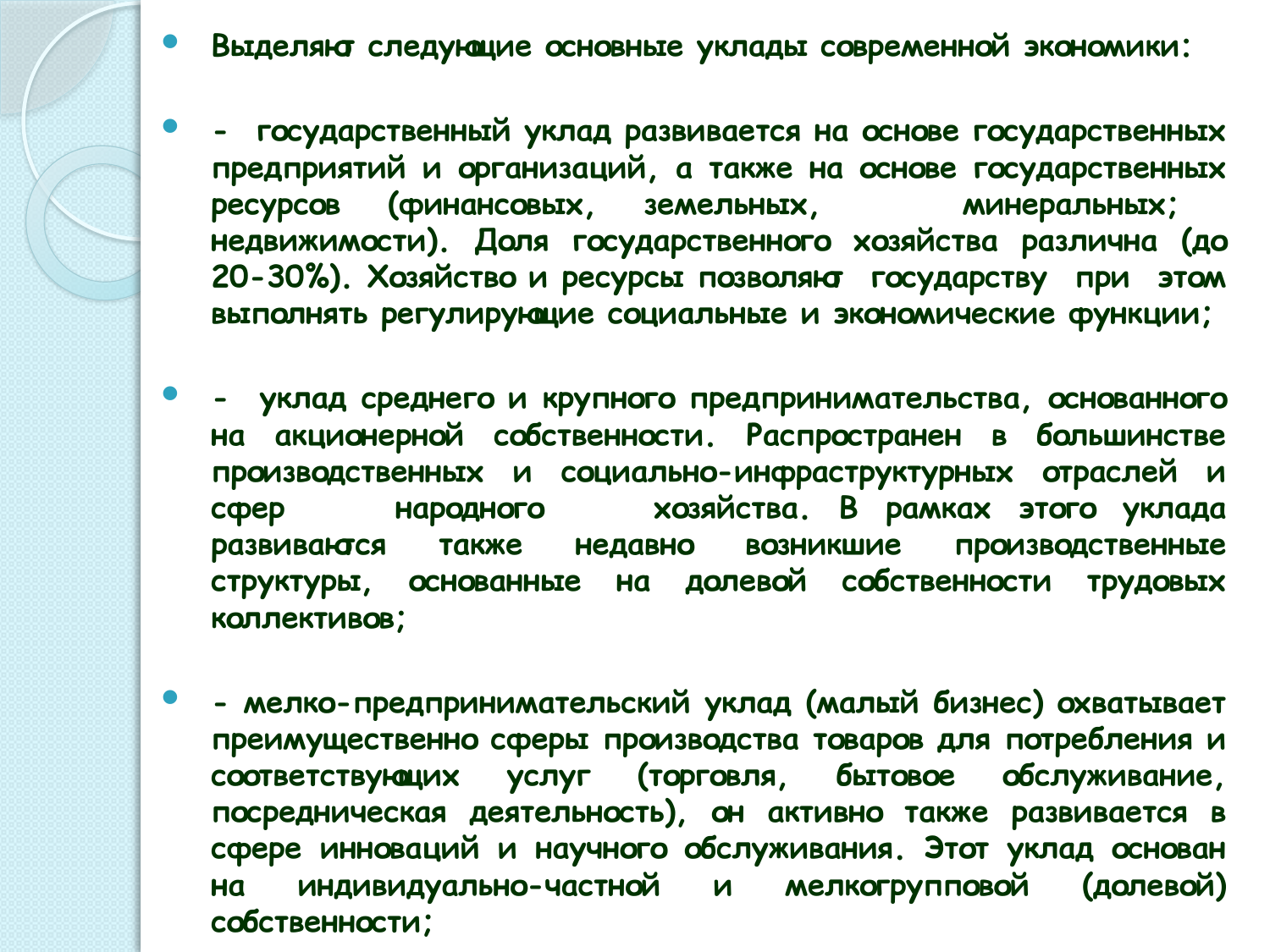

Выделяют следующие основные уклады современной экономики:

-  государственный уклад развивается на основе государственных предприятий и организаций, а также на основе государственных ресурсов (финансовых, земельных,   минеральных;  недвижимости). Доля государственного хозяйства различна (до 20-30%). Хозяйство и ресурсы позволяют  государству  при  этом выполнять регулирующие социальные и экономические функции;

-  уклад среднего и крупного предпринимательства, основанного на акционерной собственности. Распространен в большинстве производственных и социально-инфраструктурных отраслей и сфер    народного    хозяйства. В рамках этого уклада развиваются также недавно возникшие производственные структуры, основанные на долевой собственности трудовых коллективов;

- мелко-предпринимательский уклад (малый бизнес) охватывает преимущественно сферы производства товаров для потребления и соответствующих услуг (торговля, бытовое обслуживание, посредническая деятельность), он активно также развивается в сфере инноваций и научного обслуживания. Этот уклад основан на индивидуально-частной и мелкогрупповой (долевой) собственности;